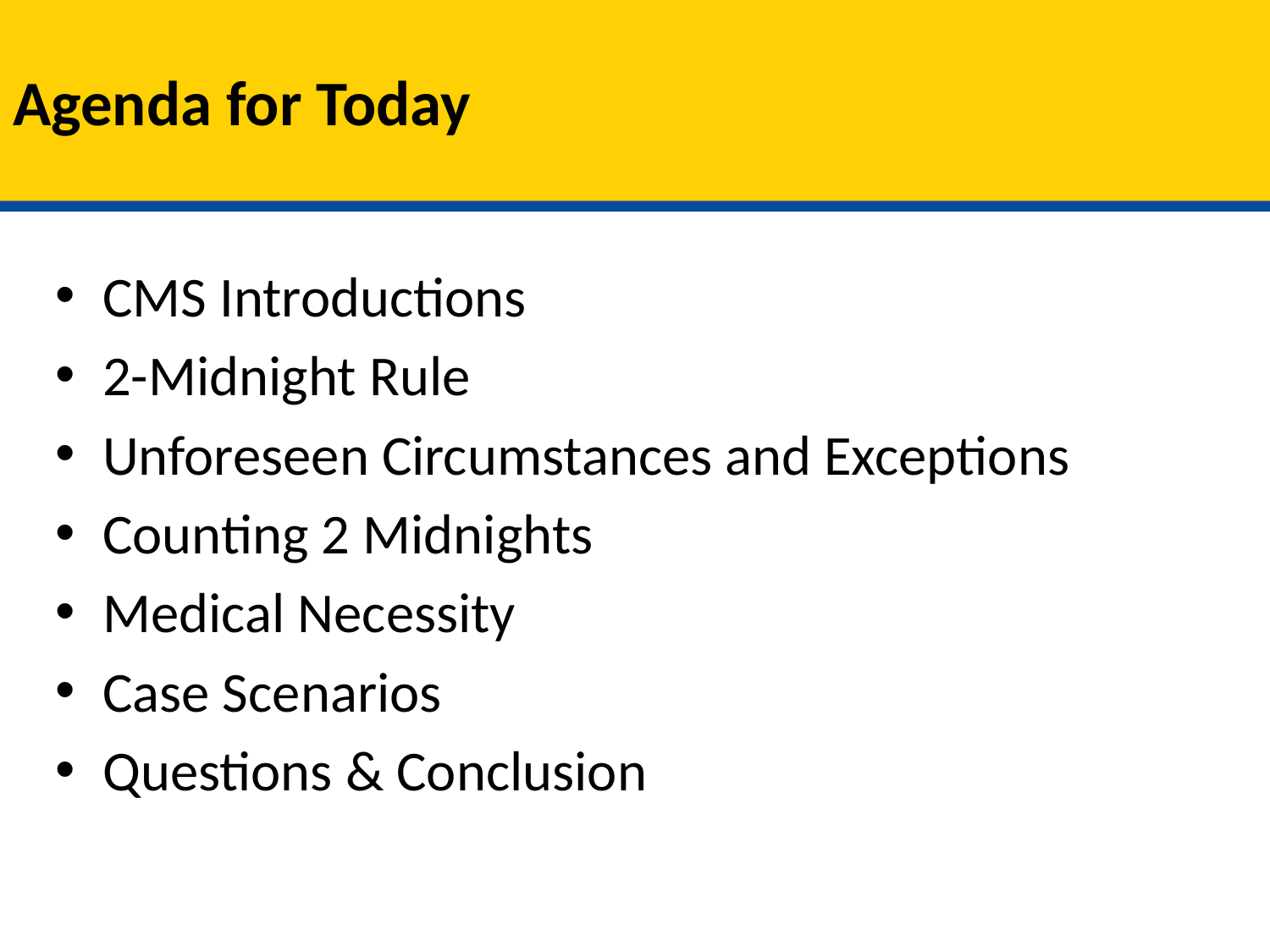

# Agenda for Today
CMS Introductions
2-Midnight Rule
Unforeseen Circumstances and Exceptions
Counting 2 Midnights
Medical Necessity
Case Scenarios
Questions & Conclusion
2